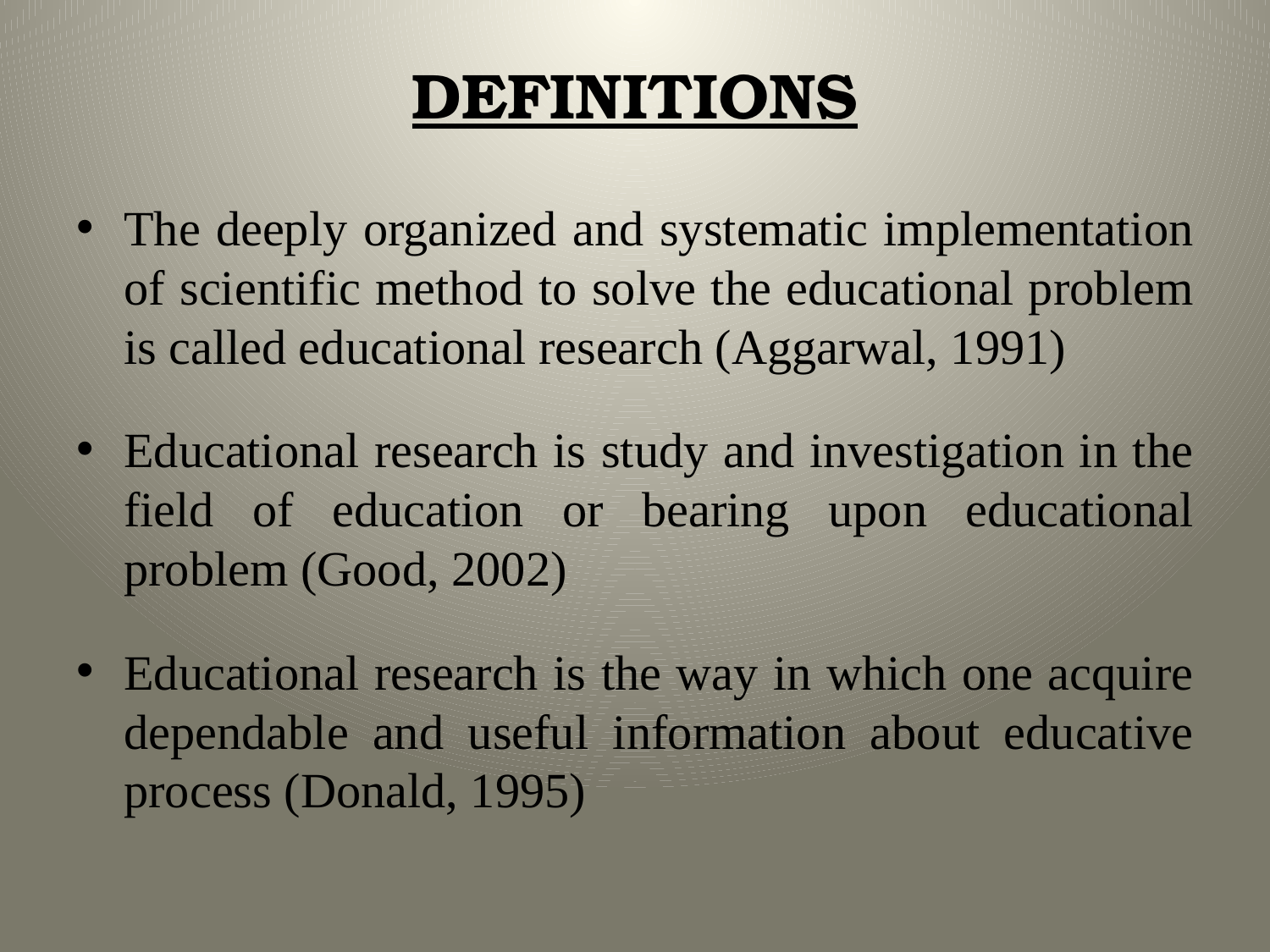

# DEFINITIONS
The deeply organized and systematic implementation of scientific method to solve the educational problem is called educational research (Aggarwal, 1991)

Educational research is study and investigation in the field of education or bearing upon educational problem (Good, 2002)

Educational research is the way in which one acquire dependable and useful information about educative process (Donald, 1995)